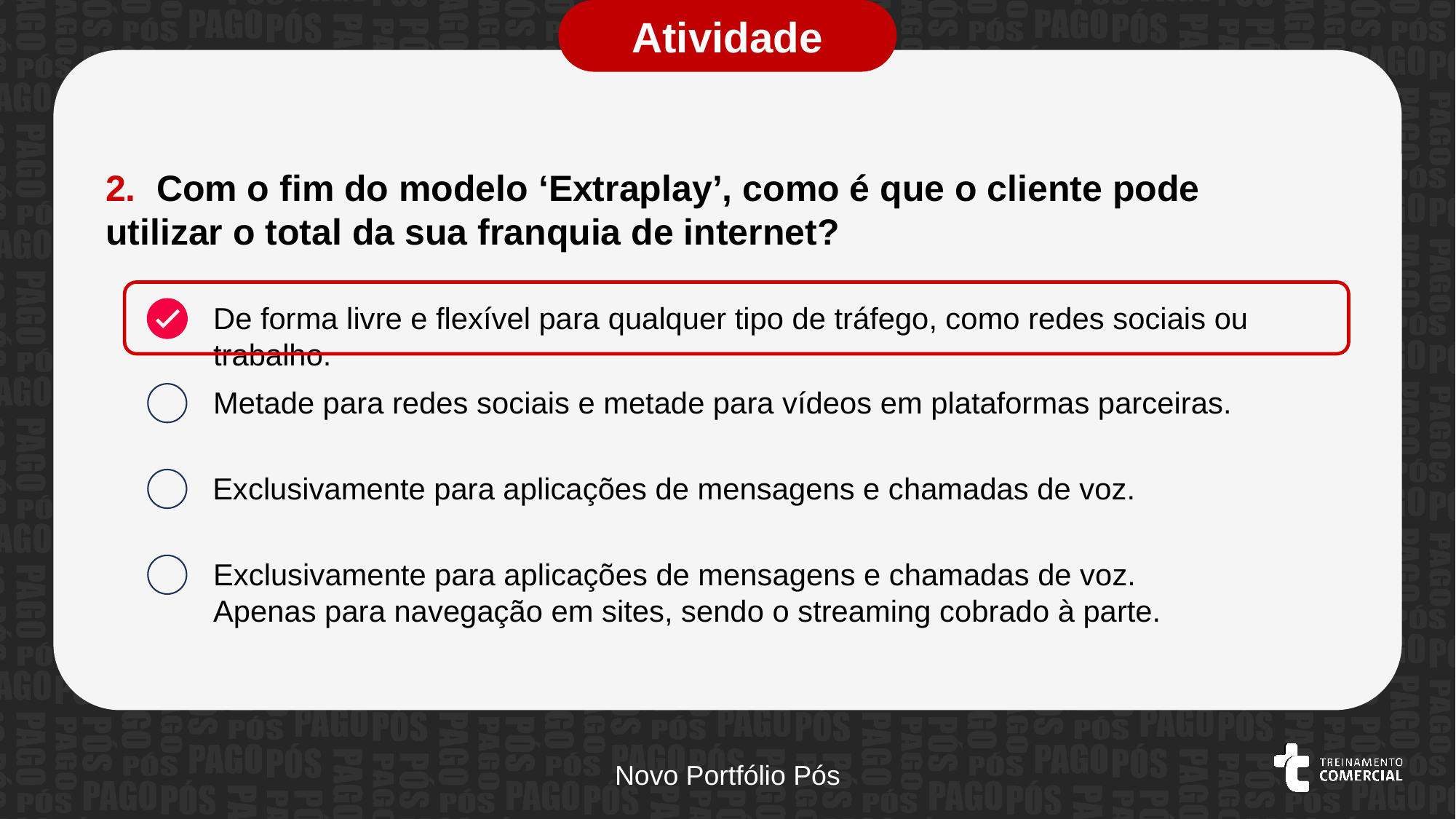

Atividade
2.  Com o fim do modelo ‘Extraplay’, como é que o cliente pode utilizar o total da sua franquia de internet?

De forma livre e flexível para qualquer tipo de tráfego, como redes sociais ou trabalho.

Metade para redes sociais e metade para vídeos em plataformas parceiras.

Exclusivamente para aplicações de mensagens e chamadas de voz.

Exclusivamente para aplicações de mensagens e chamadas de voz. Apenas para navegação em sites, sendo o streaming cobrado à parte.